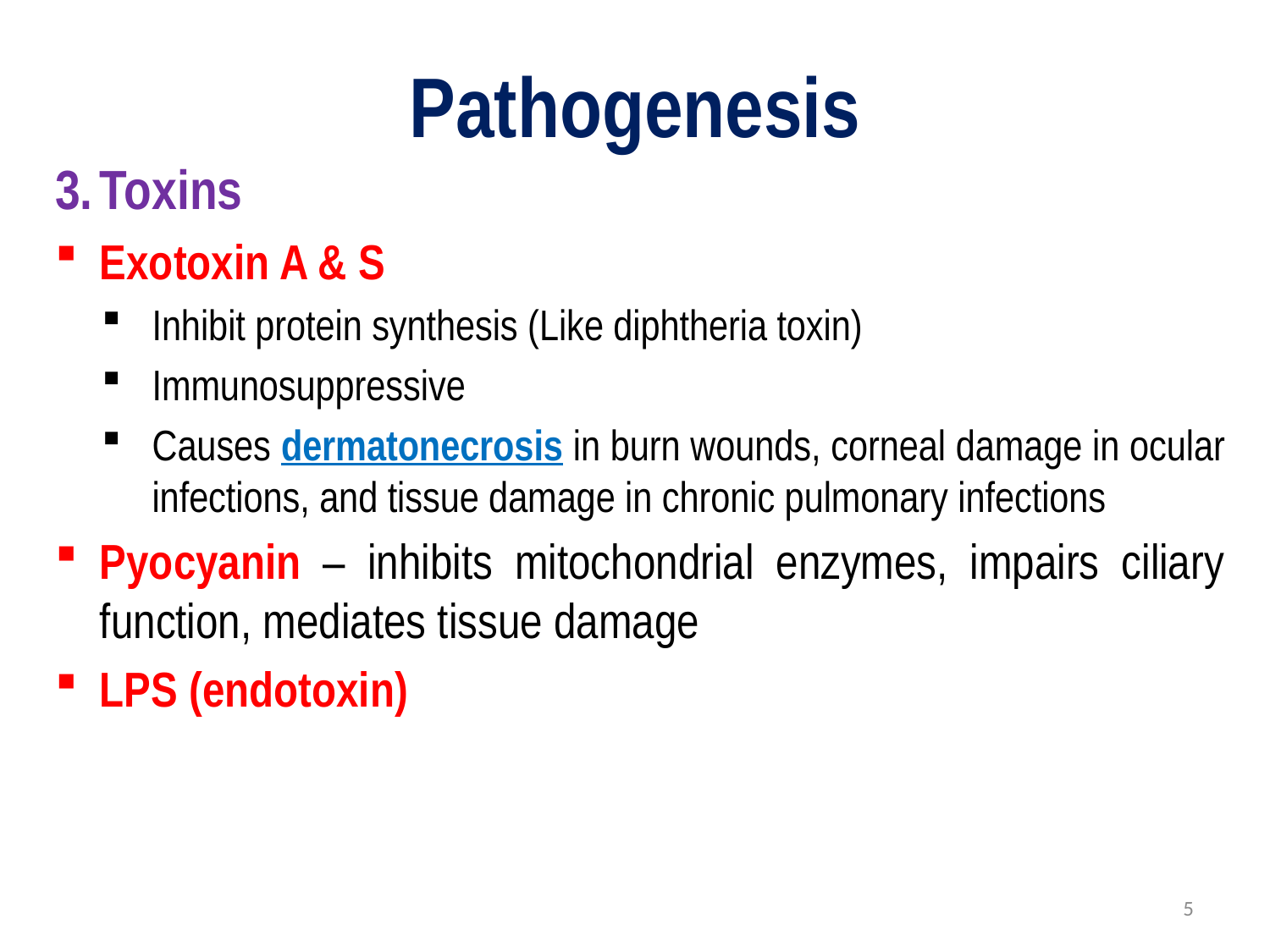

# Pathogenesis
Toxins
Exotoxin A & S
Inhibit protein synthesis (Like diphtheria toxin)
Immunosuppressive
Causes dermatonecrosis in burn wounds, corneal damage in ocular infections, and tissue damage in chronic pulmonary infections
Pyocyanin – inhibits mitochondrial enzymes, impairs ciliary function, mediates tissue damage
LPS (endotoxin)

5